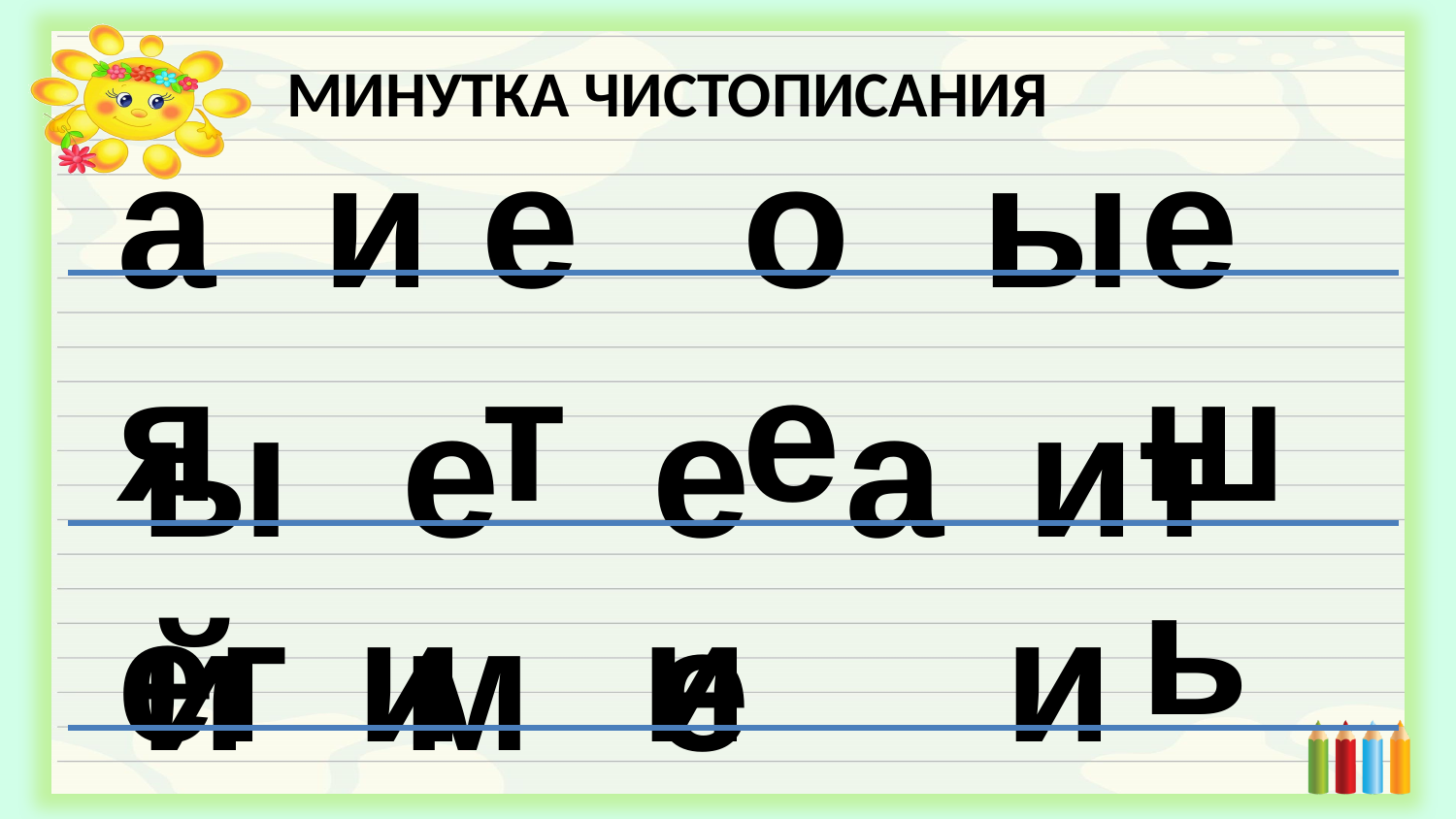

МИНУТКА ЧИСТОПИСАНИЯ
ая
и
ет
ое
ы
ешь
ый
ем
ее
а
ит
его
им
ишь
ий